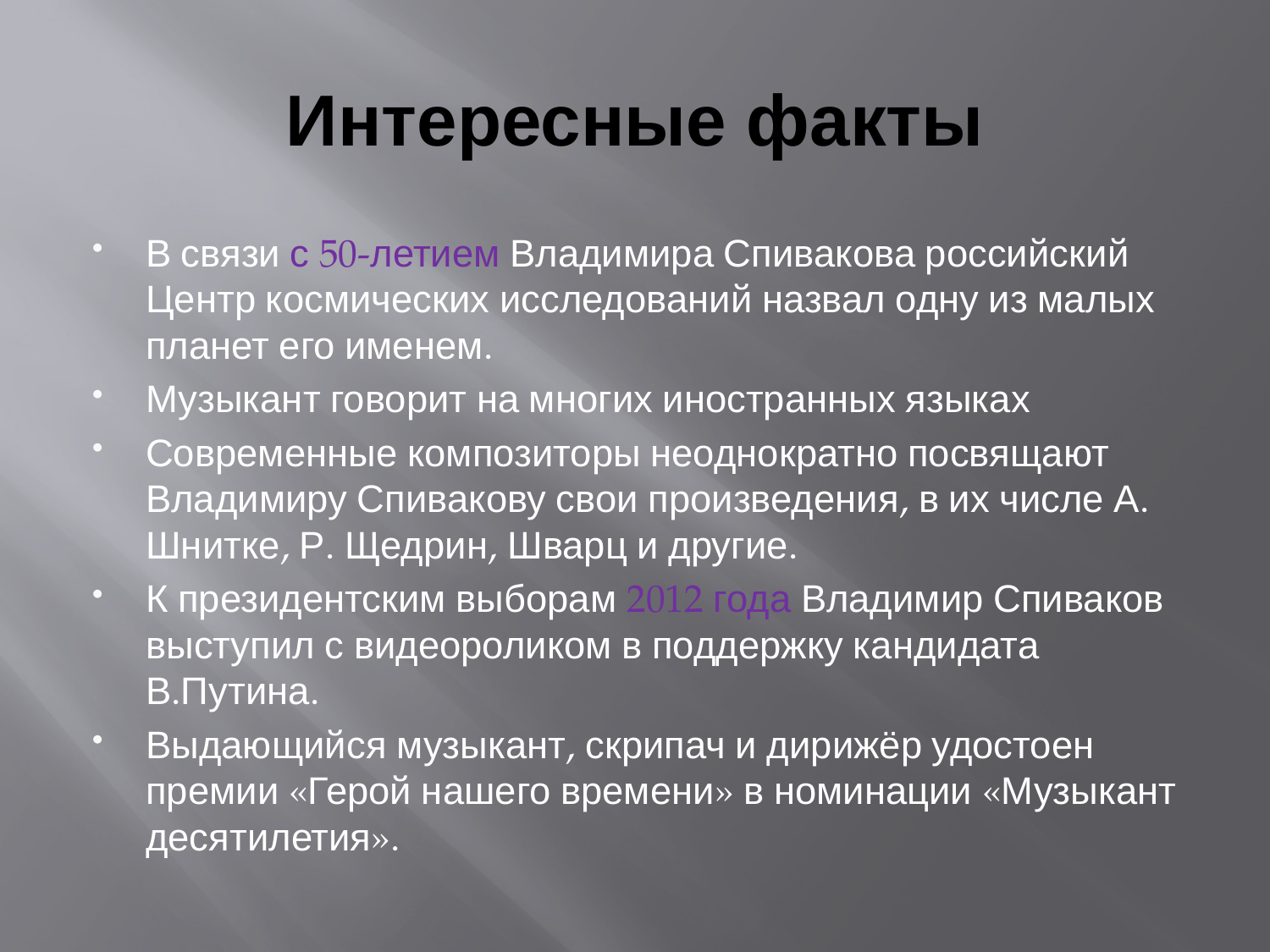

# Интересные факты
В связи с 50-летием Владимира Спивакова российский Центр космических исследований назвал одну из малых планет его именем.
Музыкант говорит на многих иностранных языках
Современные композиторы неоднократно посвящают Владимиру Спивакову свои произведения, в их числе А. Шнитке, Р. Щедрин, Шварц и другие.
К президентским выборам 2012 года Владимир Спиваков выступил с видеороликом в поддержку кандидата В.Путина.
Выдающийся музыкант, скрипач и дирижёр удостоен премии «Герой нашего времени» в номинации «Музыкант десятилетия».